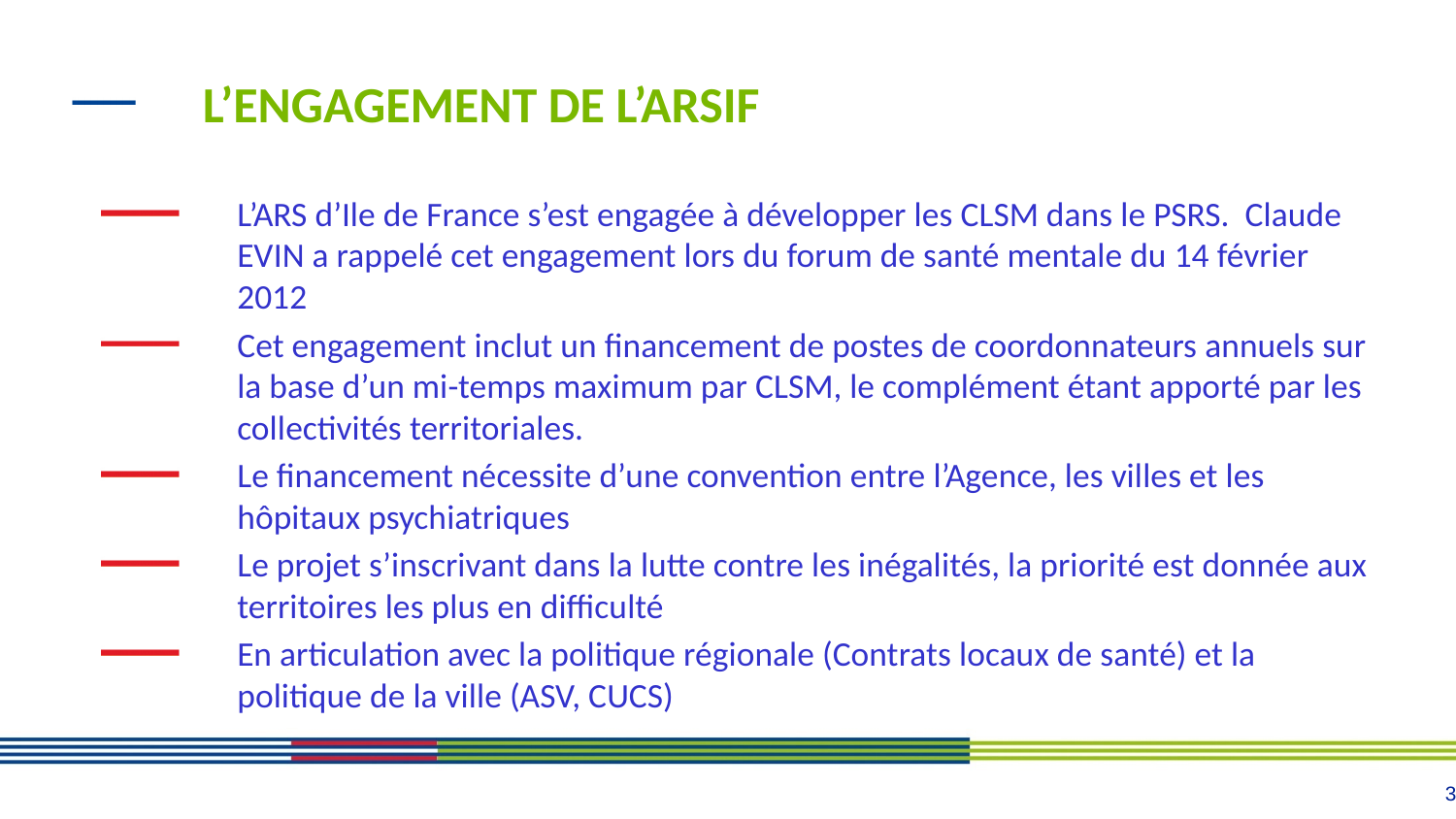

L’engagement de l’ARSIF
L’ARS d’Ile de France s’est engagée à développer les CLSM dans le PSRS.  Claude EVIN a rappelé cet engagement lors du forum de santé mentale du 14 février 2012
Cet engagement inclut un financement de postes de coordonnateurs annuels sur la base d’un mi-temps maximum par CLSM, le complément étant apporté par les collectivités territoriales.
Le financement nécessite d’une convention entre l’Agence, les villes et les hôpitaux psychiatriques
Le projet s’inscrivant dans la lutte contre les inégalités, la priorité est donnée aux territoires les plus en difficulté
En articulation avec la politique régionale (Contrats locaux de santé) et la politique de la ville (ASV, CUCS)